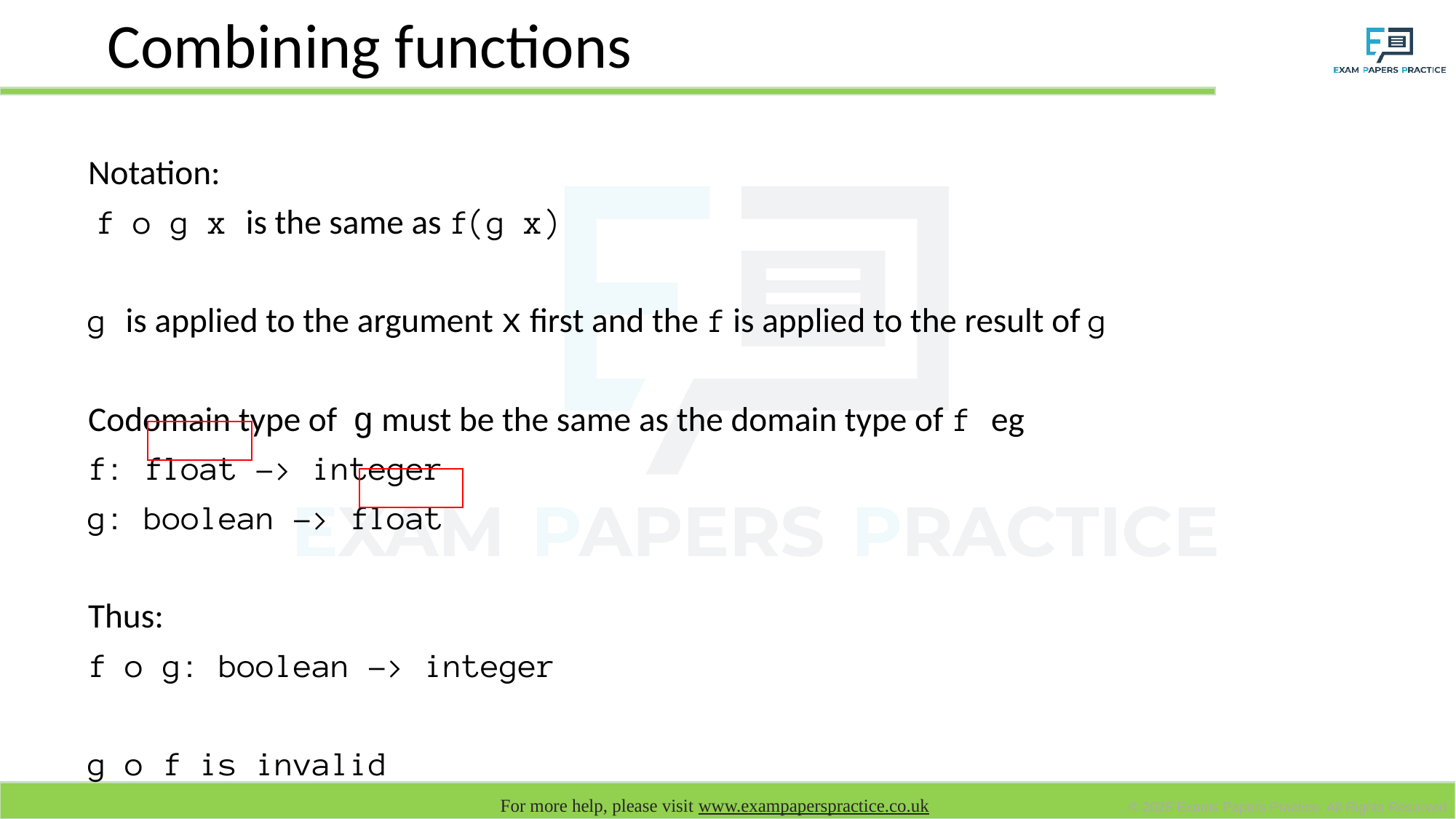

# Combining functions
Notation:
 f o g x is the same as f(g x)

g is applied to the argument x first and the f is applied to the result of g

Codomain type of  g must be the same as the domain type of f eg
f: float -> integer
g: boolean -> float

Thus:
f o g: boolean -> integer

g o f is invalid